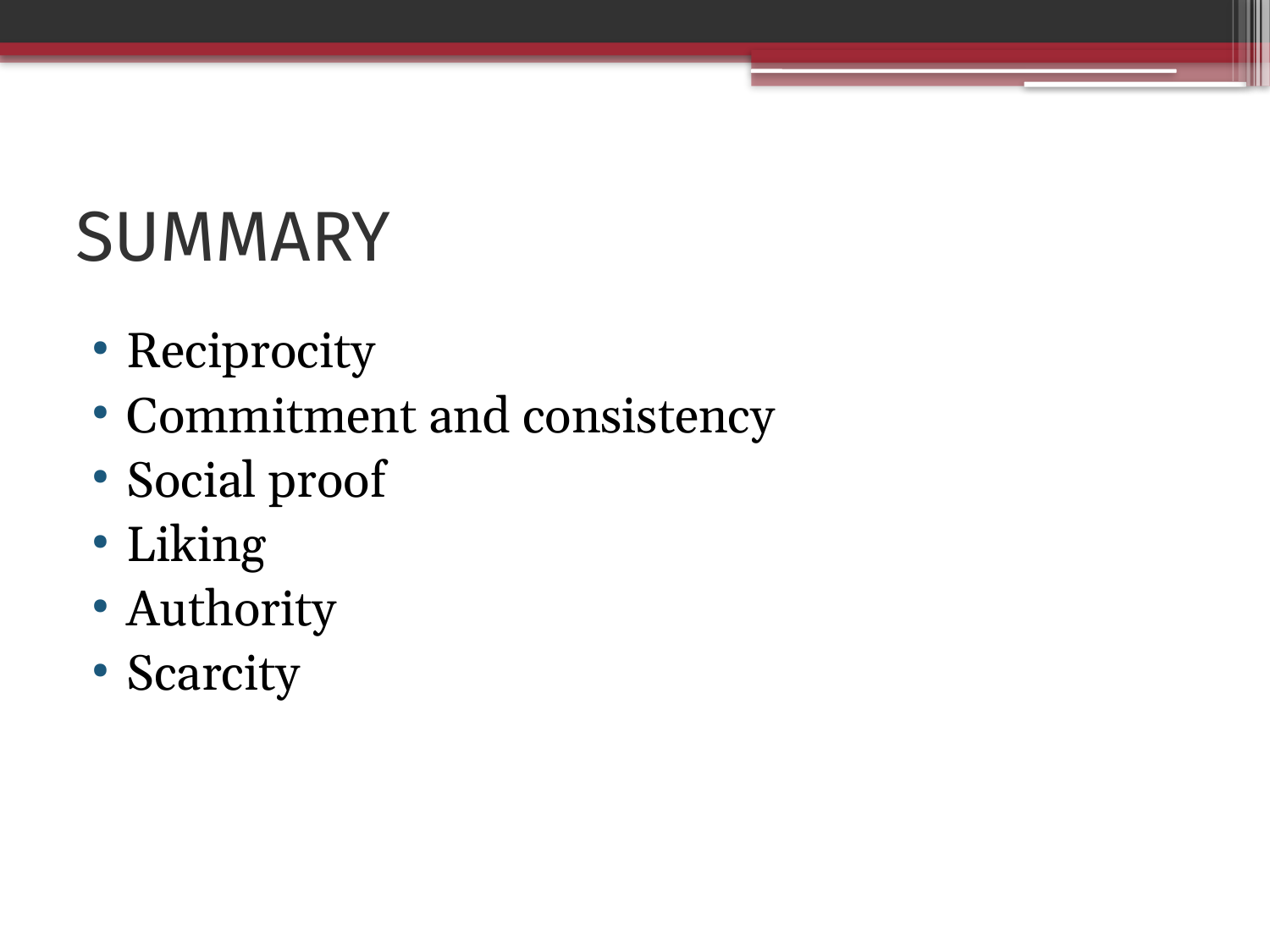

# SUMMARY
Reciprocity
Commitment and consistency
Social proof
Liking
Authority
Scarcity